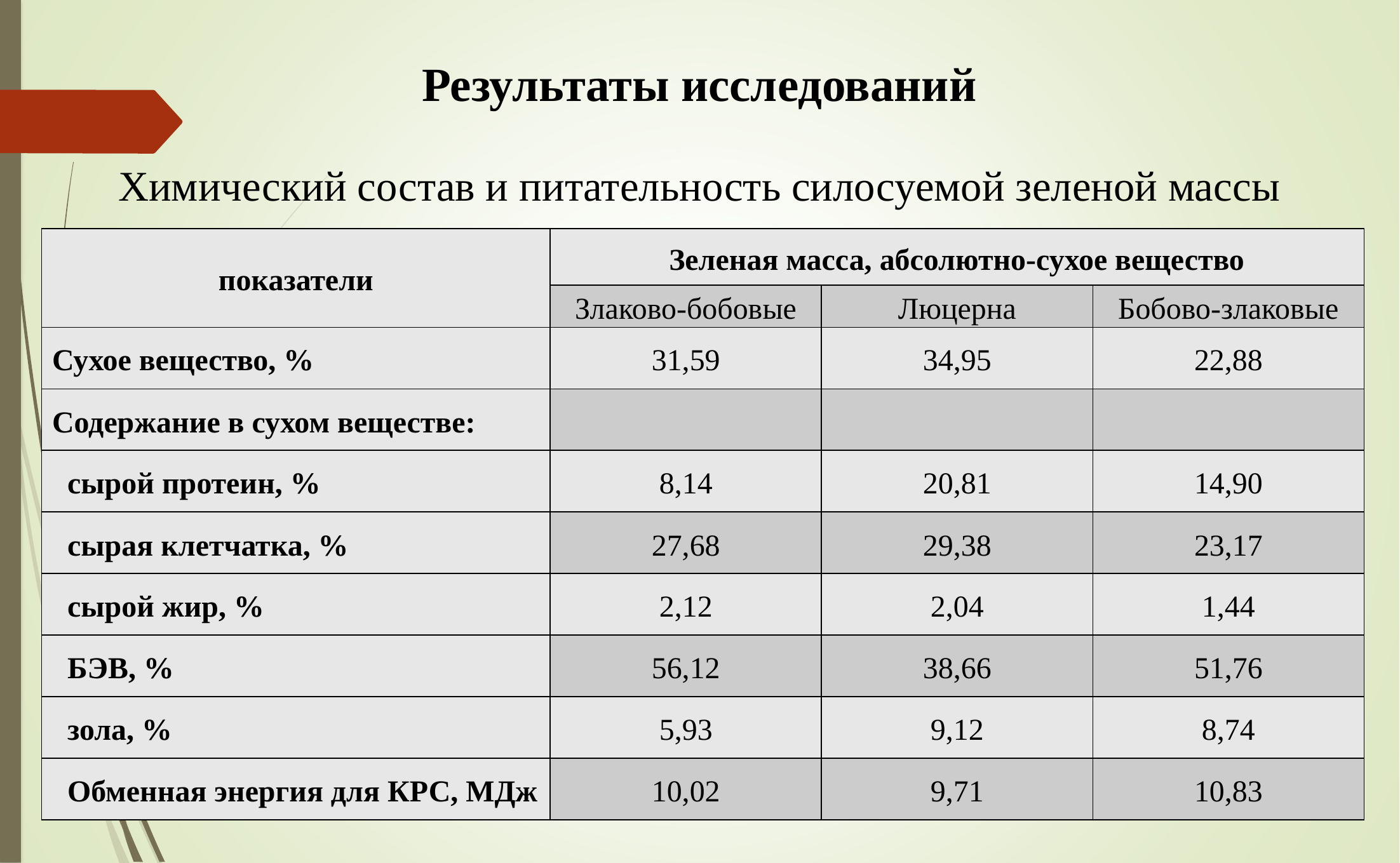

Результаты исследований
Химический состав и питательность силосуемой зеленой массы
| показатели | Зеленая масса, абсолютно-сухое вещество |  |  |
| --- | --- | --- | --- |
|  | Злаково-бобовые | Люцерна | Бобово-злаковые |
| Сухое вещество, % | 31,59 | 34,95 | 22,88 |
| Содержание в сухом веществе: |  |  |  |
| сырой протеин, % | 8,14 | 20,81 | 14,90 |
| сырая клетчатка, % | 27,68 | 29,38 | 23,17 |
| сырой жир, % | 2,12 | 2,04 | 1,44 |
| БЭВ, % | 56,12 | 38,66 | 51,76 |
| зола, % | 5,93 | 9,12 | 8,74 |
| Обменная энергия для КРС, МДж | 10,02 | 9,71 | 10,83 |